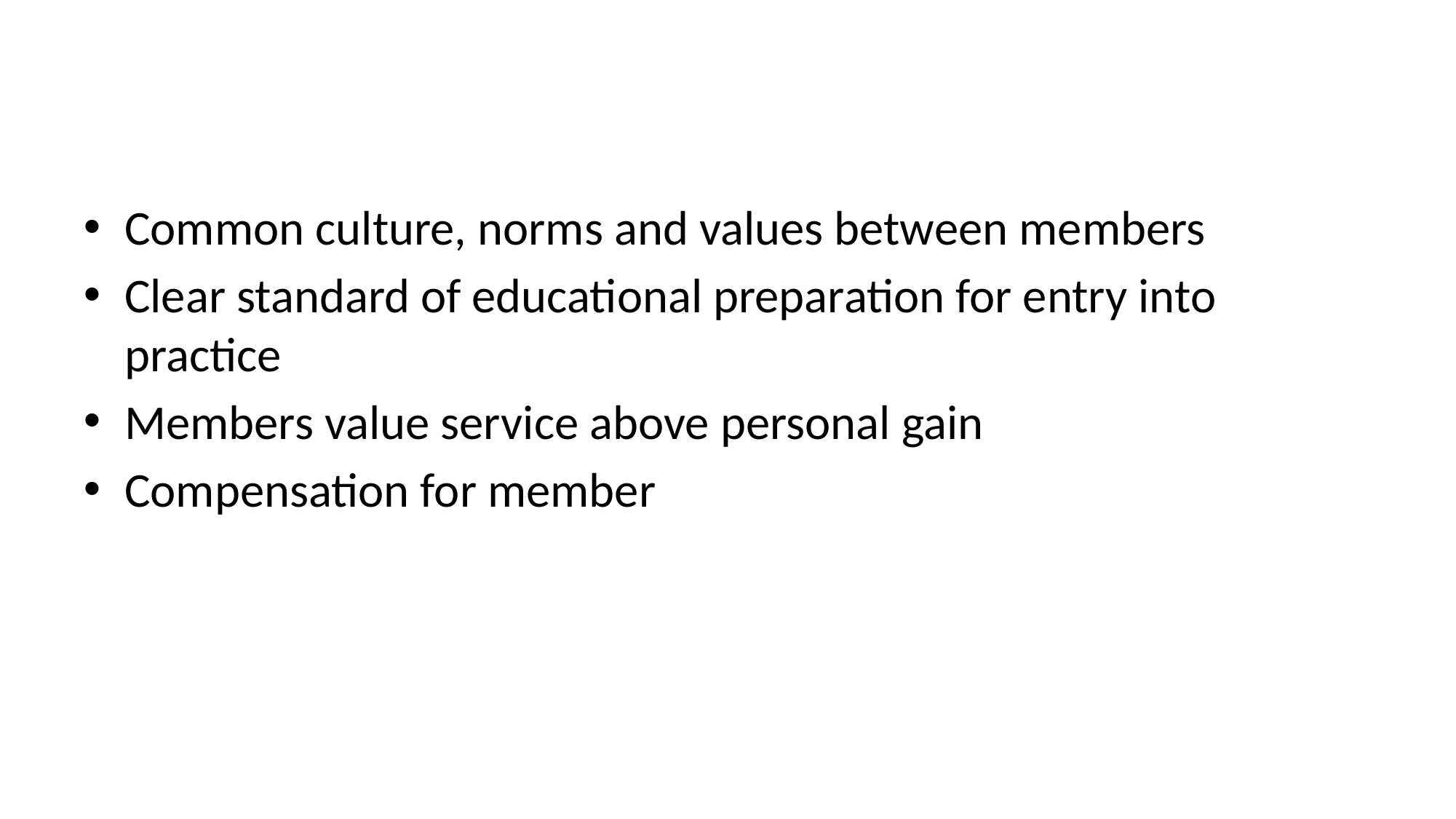

#
Common culture, norms and values between members
Clear standard of educational preparation for entry into practice
Members value service above personal gain
Compensation for member